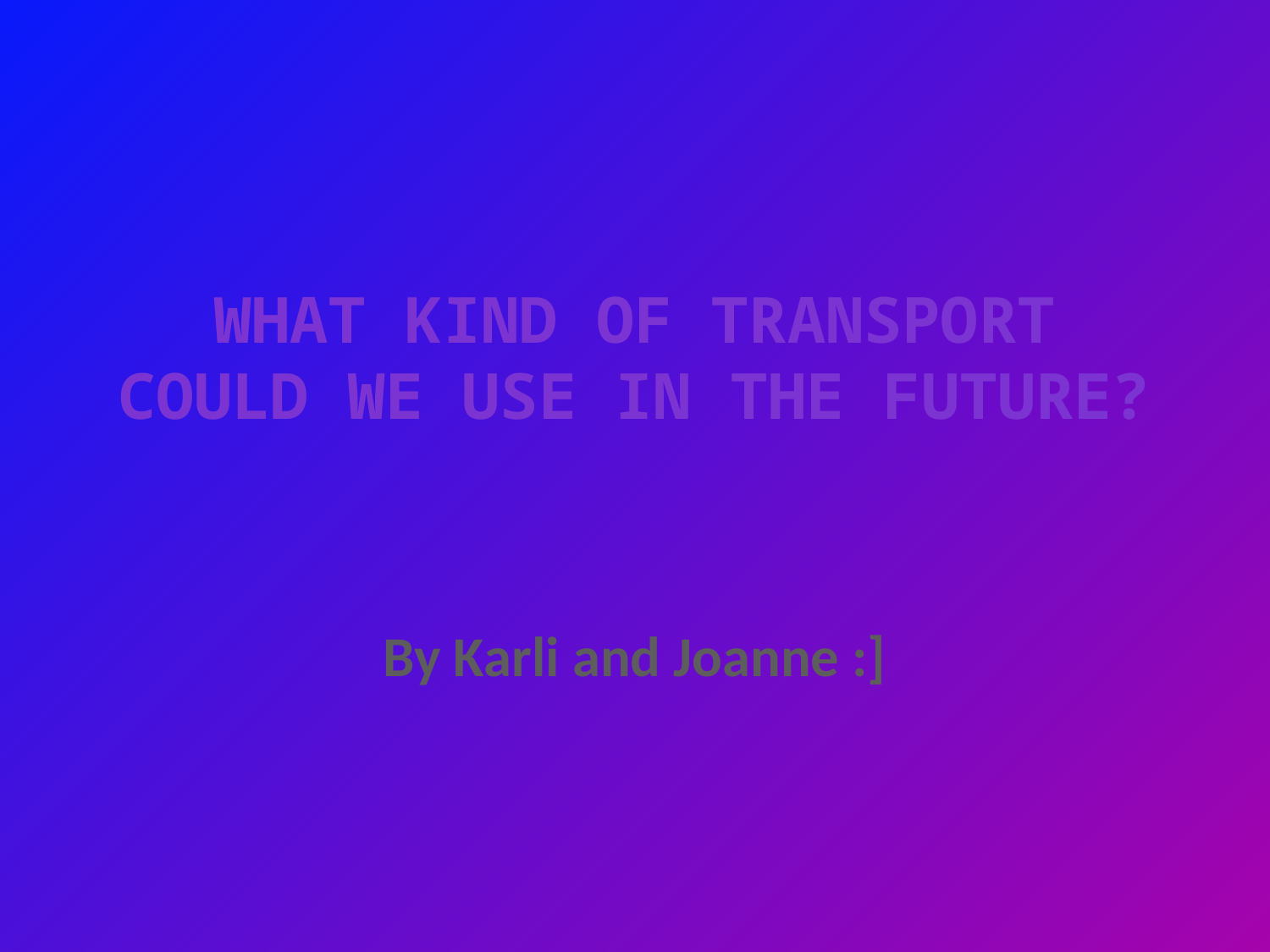

# What Kind of Transport Could we use In The Future?
By Karli and Joanne :]